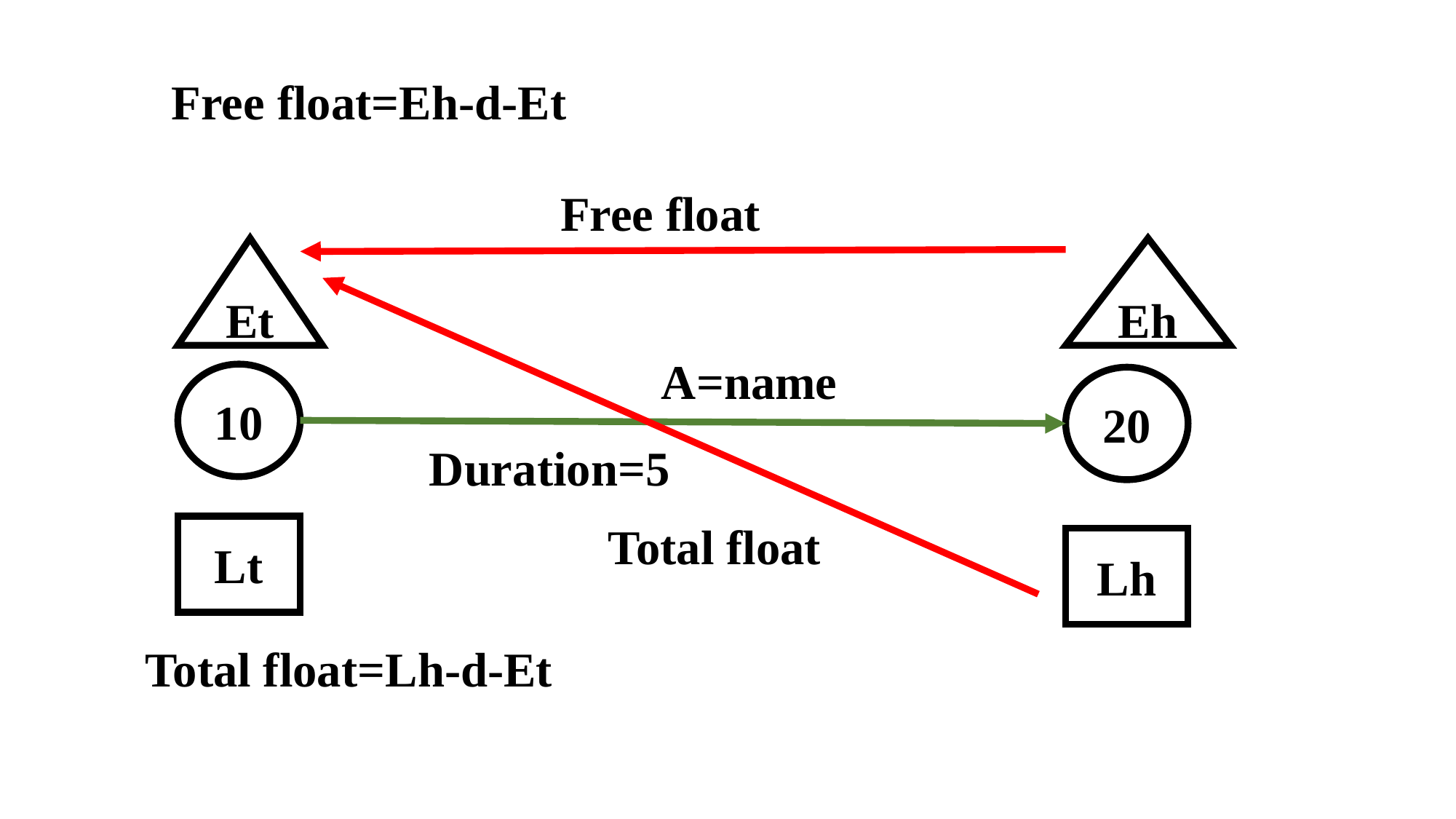

Free float=Eh-d-Et
Free float
Eh
Et
A=name
10
20
Duration=5
Total float
Lt
Lh
Total float=Lh-d-Et